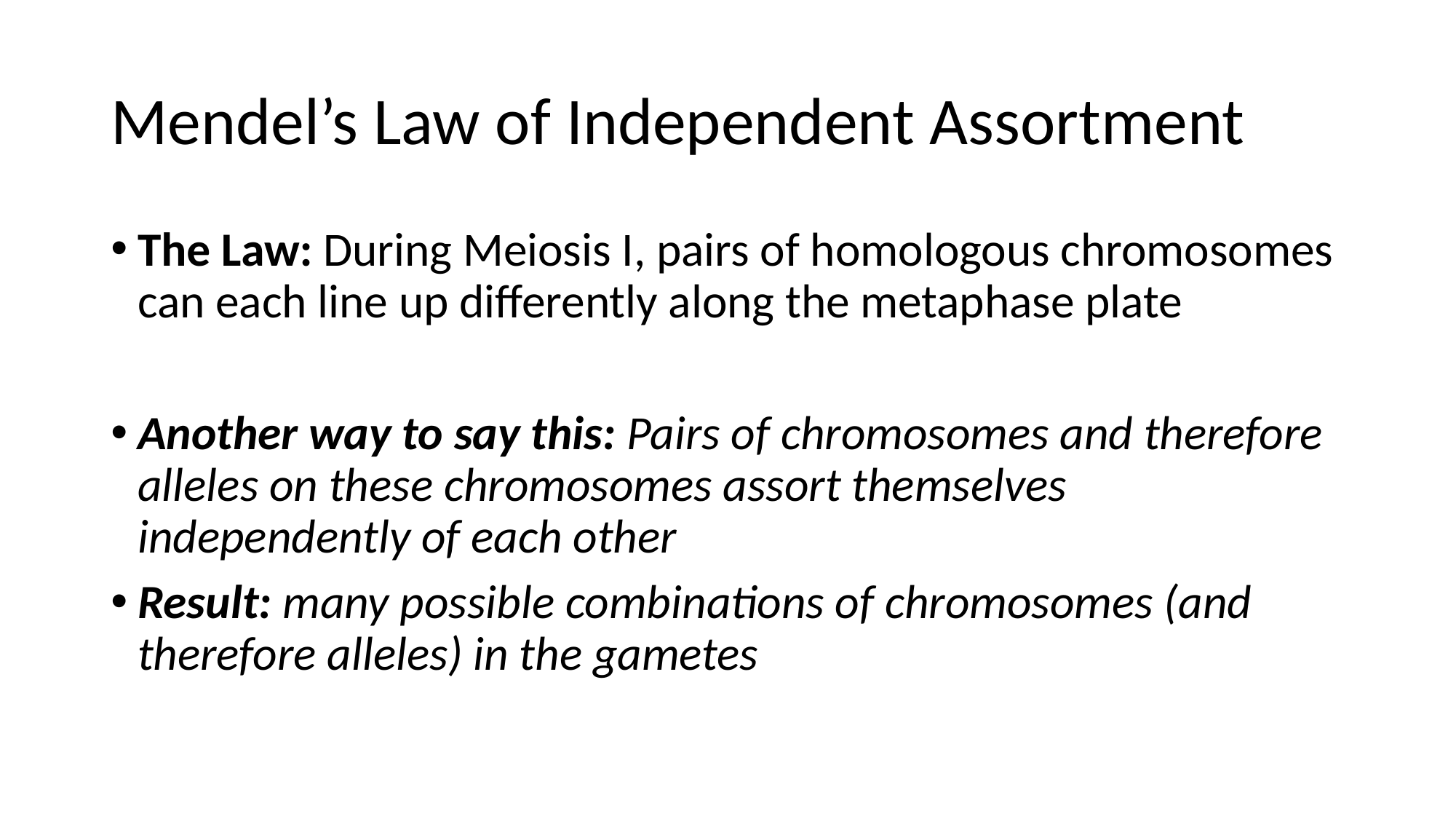

# Mendel’s Law of Independent Assortment
The Law: During Meiosis I, pairs of homologous chromosomes can each line up differently along the metaphase plate

Another way to say this: Pairs of chromosomes and therefore alleles on these chromosomes assort themselves independently of each other
Result: many possible combinations of chromosomes (and therefore alleles) in the gametes